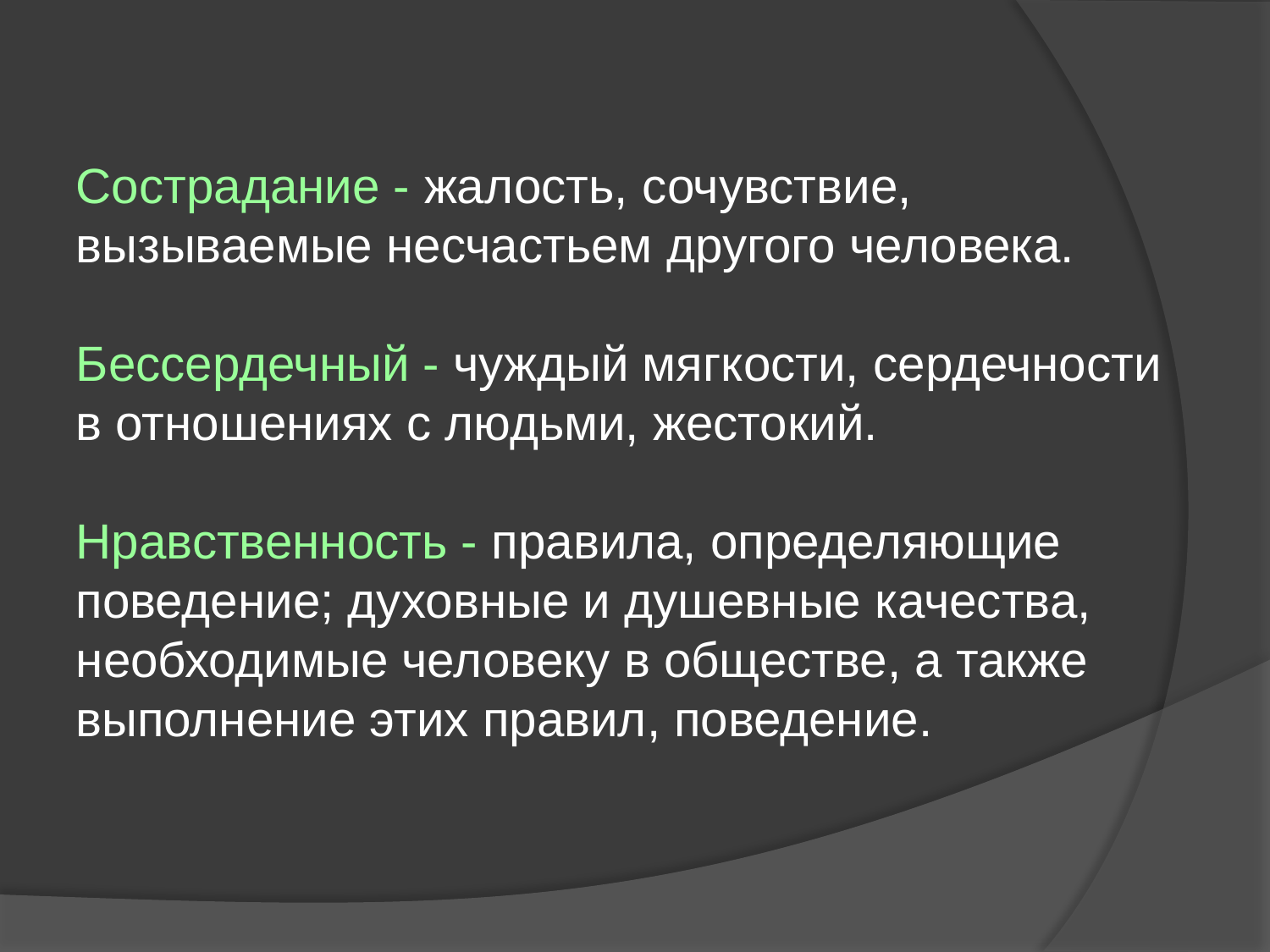

Сострадание - жалость, сочувствие, вызываемые несчастьем другого человека.

Бессердечный - чуждый мягкости, сердечности в отношениях с людьми, жестокий.

Нравственность - правила, определяющие поведение; духовные и душевные качества, необходимые человеку в обществе, а также
выполнение этих правил, поведение.